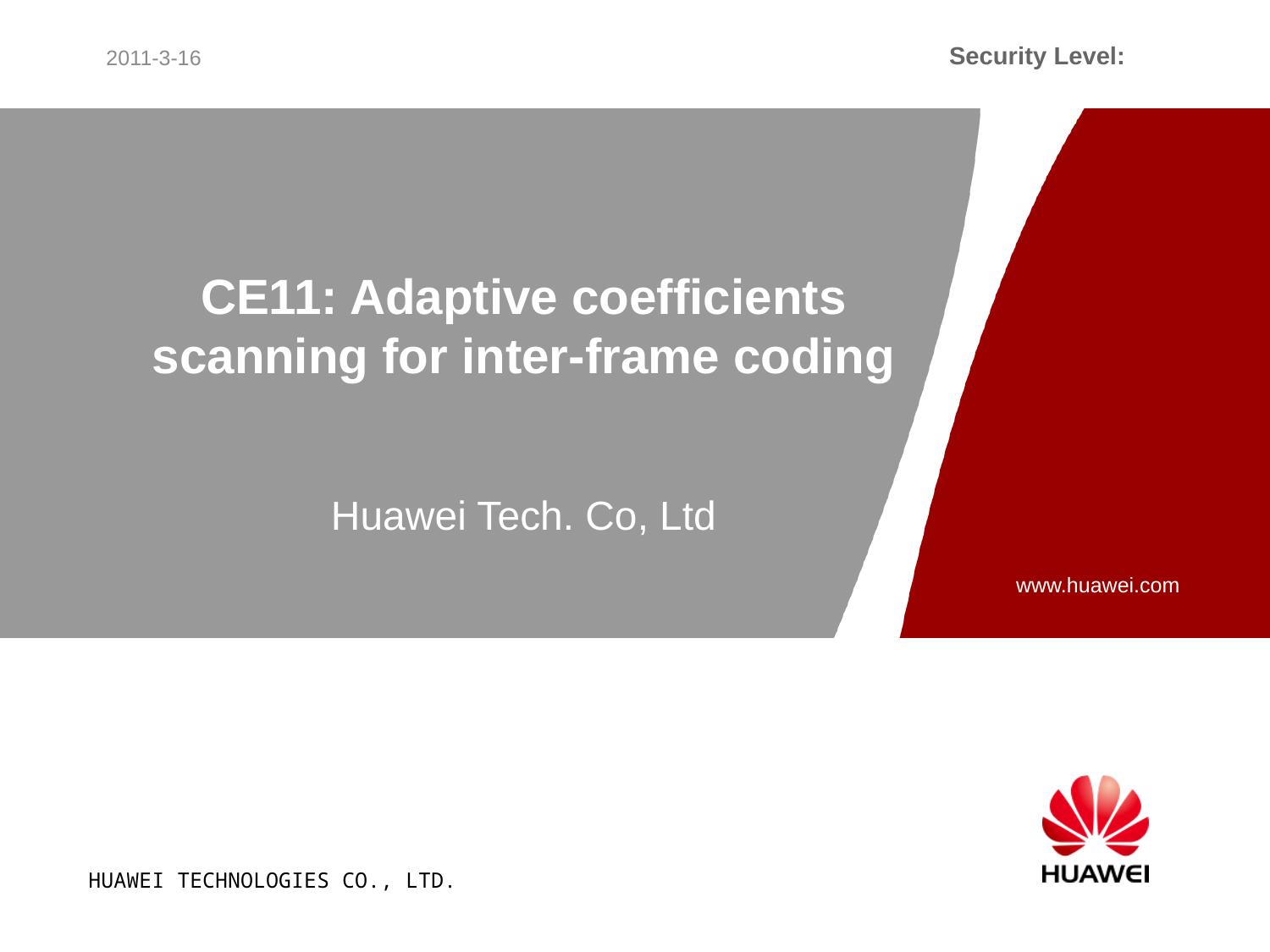

# CE11: Adaptive coefficients scanning for inter-frame coding
Huawei Tech. Co, Ltd